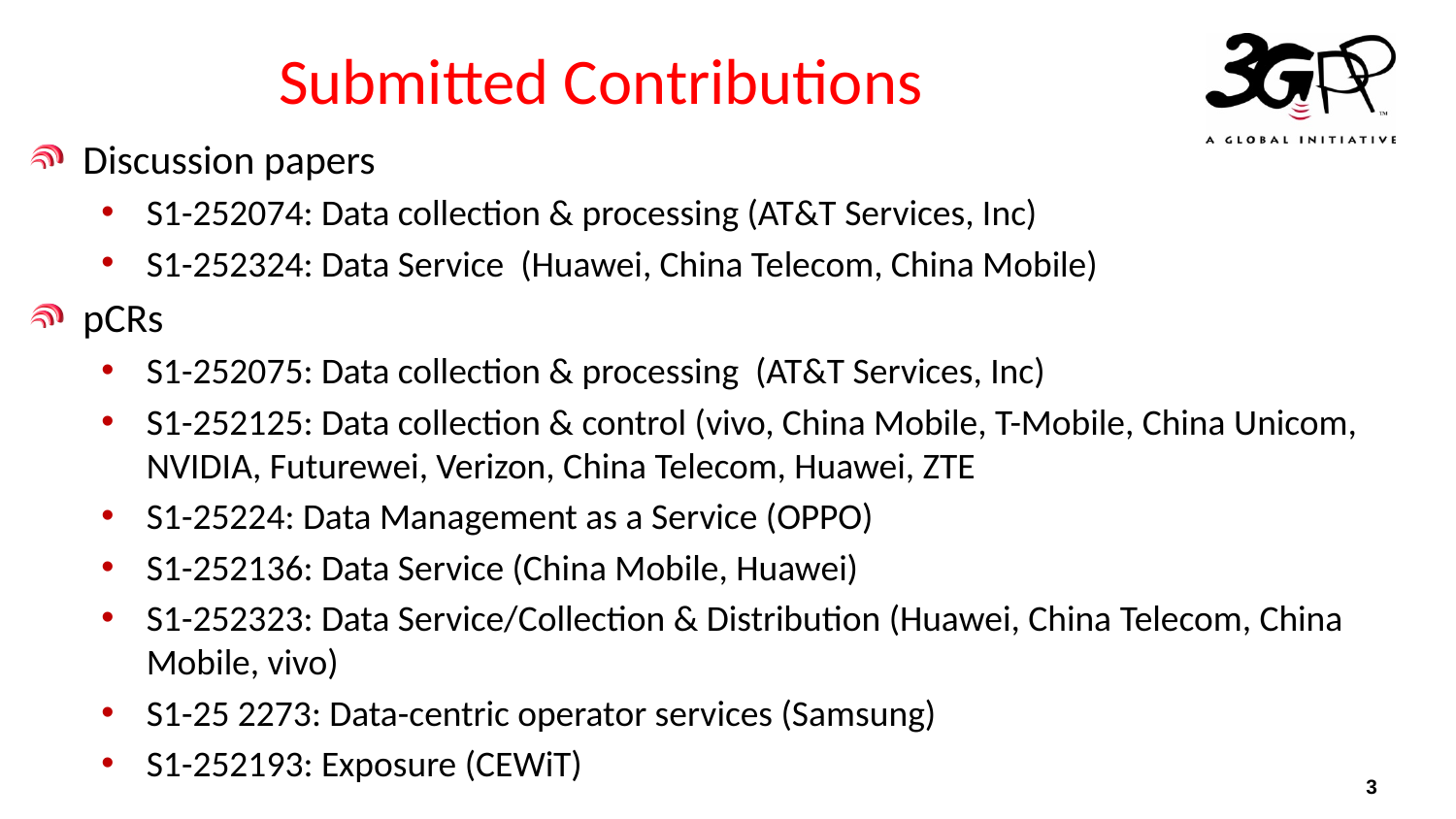

# Submitted Contributions
Discussion papers
S1-252074: Data collection & processing (AT&T Services, Inc)
S1-252324: Data Service  (Huawei, China Telecom, China Mobile)
pCRs
S1-252075: Data collection & processing  (AT&T Services, Inc)
S1-252125: Data collection & control (vivo, China Mobile, T-Mobile, China Unicom, NVIDIA, Futurewei, Verizon, China Telecom, Huawei, ZTE
S1-25224: Data Management as a Service (OPPO)
S1-252136: Data Service (China Mobile, Huawei)
S1-252323: Data Service/Collection & Distribution (Huawei, China Telecom, China Mobile, vivo)
S1-25 2273: Data-centric operator services (Samsung)
S1-252193: Exposure (CEWiT)